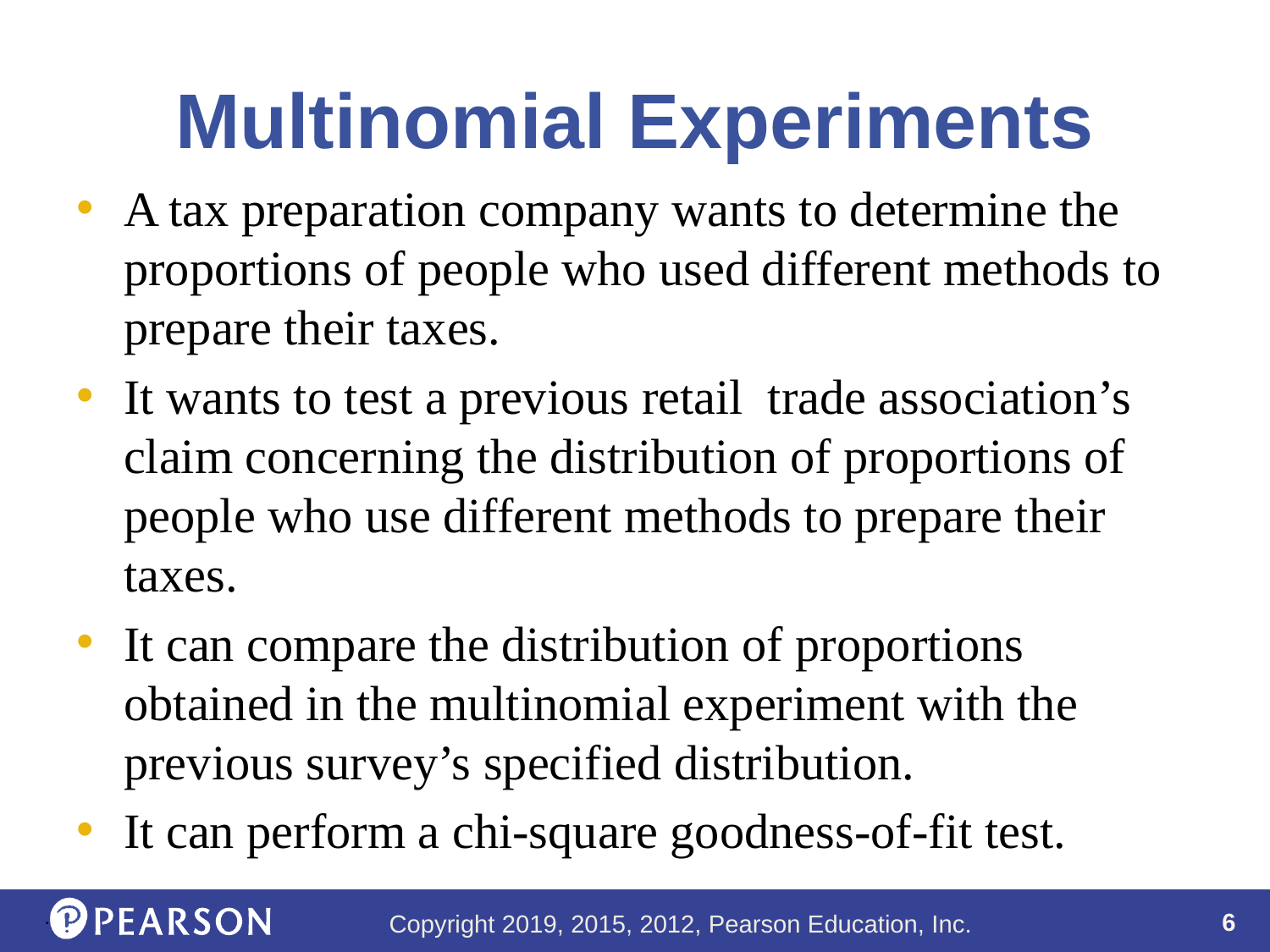

# Multinomial Experiments
A tax preparation company wants to determine the proportions of people who used different methods to prepare their taxes.
It wants to test a previous retail  trade association’s claim concerning the distribution of proportions of people who use different methods to prepare their taxes.
It can compare the distribution of proportions obtained in the multinomial experiment with the previous survey’s specified distribution.
It can perform a chi-square goodness-of-fit test.

.